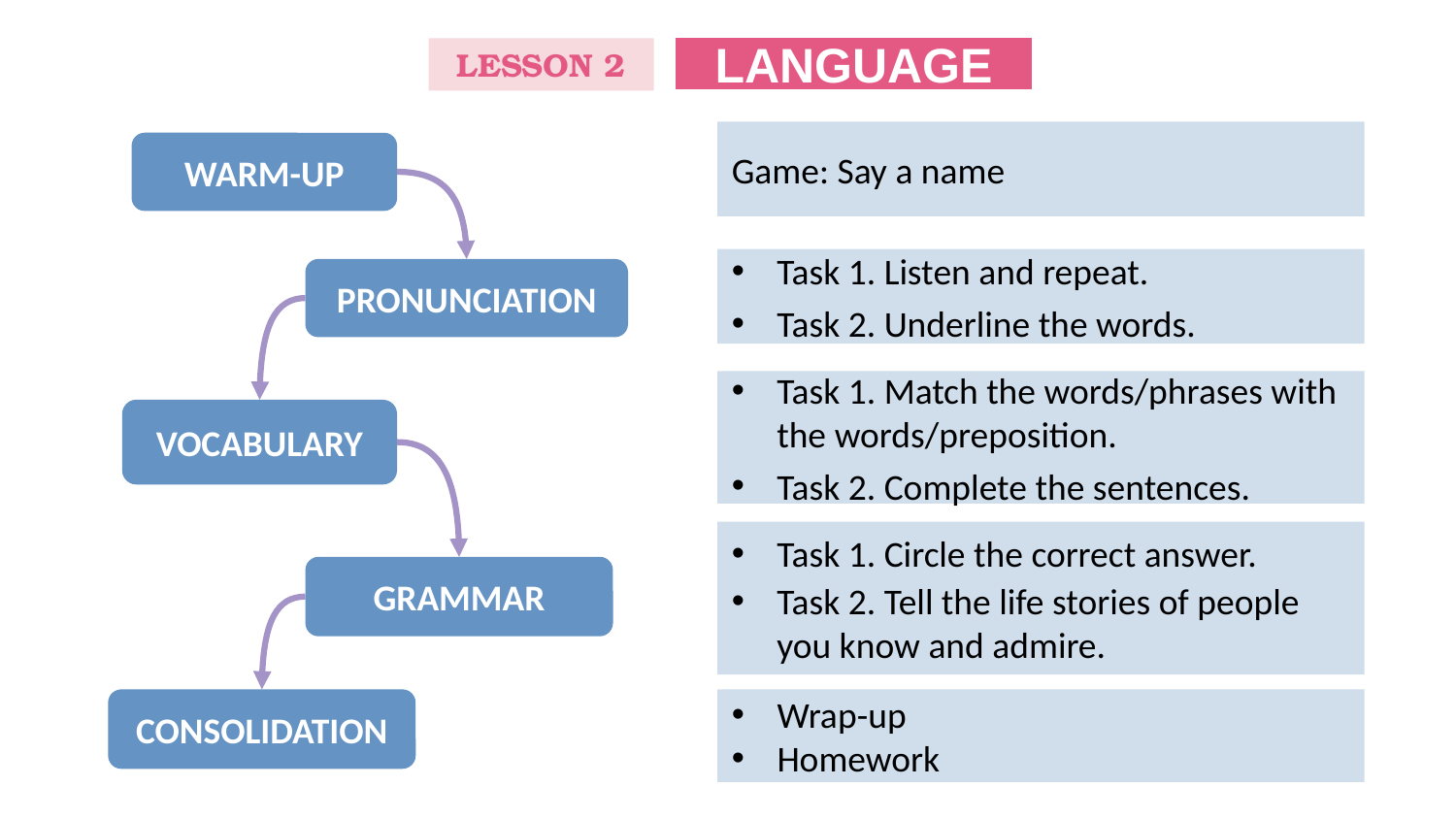

LANGUAGE
LESSON 2
Game: Say a name
WARM-UP
Task 1. Listen and repeat.
Task 2. Underline the words.
PRONUNCIATION
Task 1. Match the words/phrases with the words/preposition.
Task 2. Complete the sentences.
VOCABULARY
Task 1. Circle the correct answer.
Task 2. Tell the life stories of people you know and admire.
GRAMMAR
CONSOLIDATION
Wrap-up
Homework